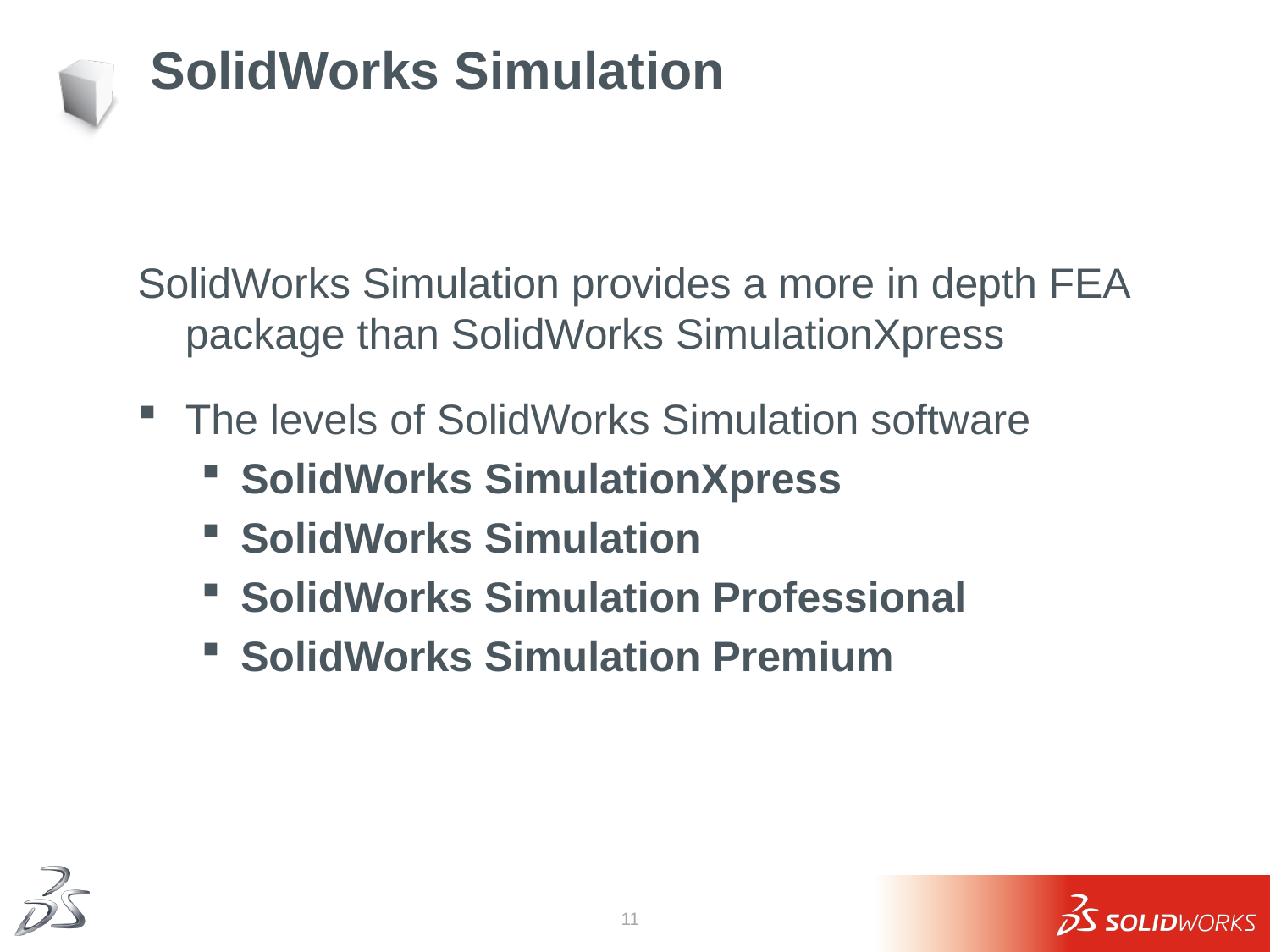

# SolidWorks Simulation
SolidWorks Simulation provides a more in depth FEA package than SolidWorks SimulationXpress
The levels of SolidWorks Simulation software
SolidWorks SimulationXpress
SolidWorks Simulation
SolidWorks Simulation Professional
SolidWorks Simulation Premium